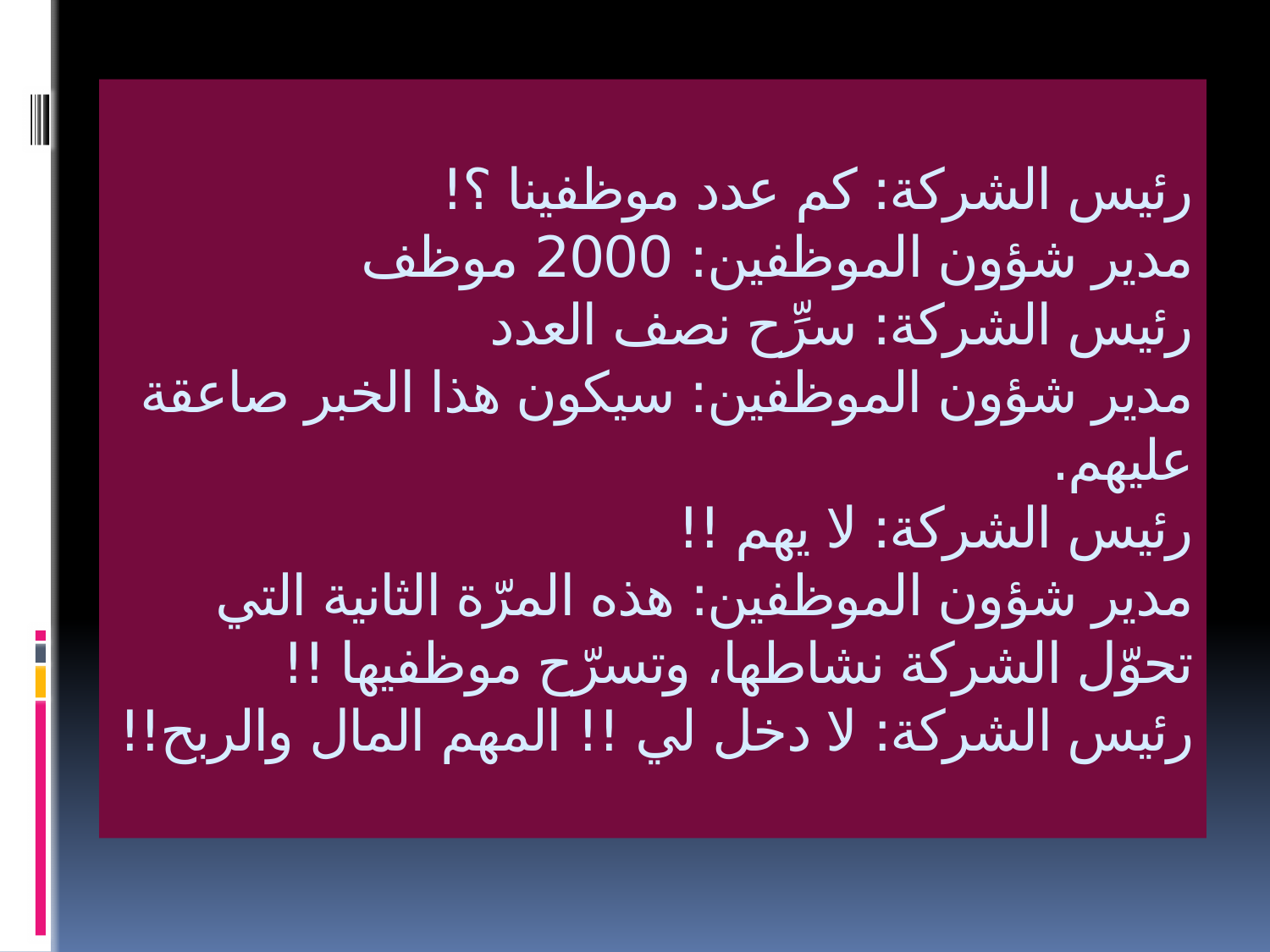

# رئيس الشركة: كم عدد موظفينا ؟! مدير شؤون الموظفين: 2000 موظف رئيس الشركة: سرِّح نصف العدد مدير شؤون الموظفين: سيكون هذا الخبر صاعقة عليهم. رئيس الشركة: لا يهم !! مدير شؤون الموظفين: هذه المرّة الثانية التي تحوّل الشركة نشاطها، وتسرّح موظفيها !! رئيس الشركة: لا دخل لي !! المهم المال والربح!!